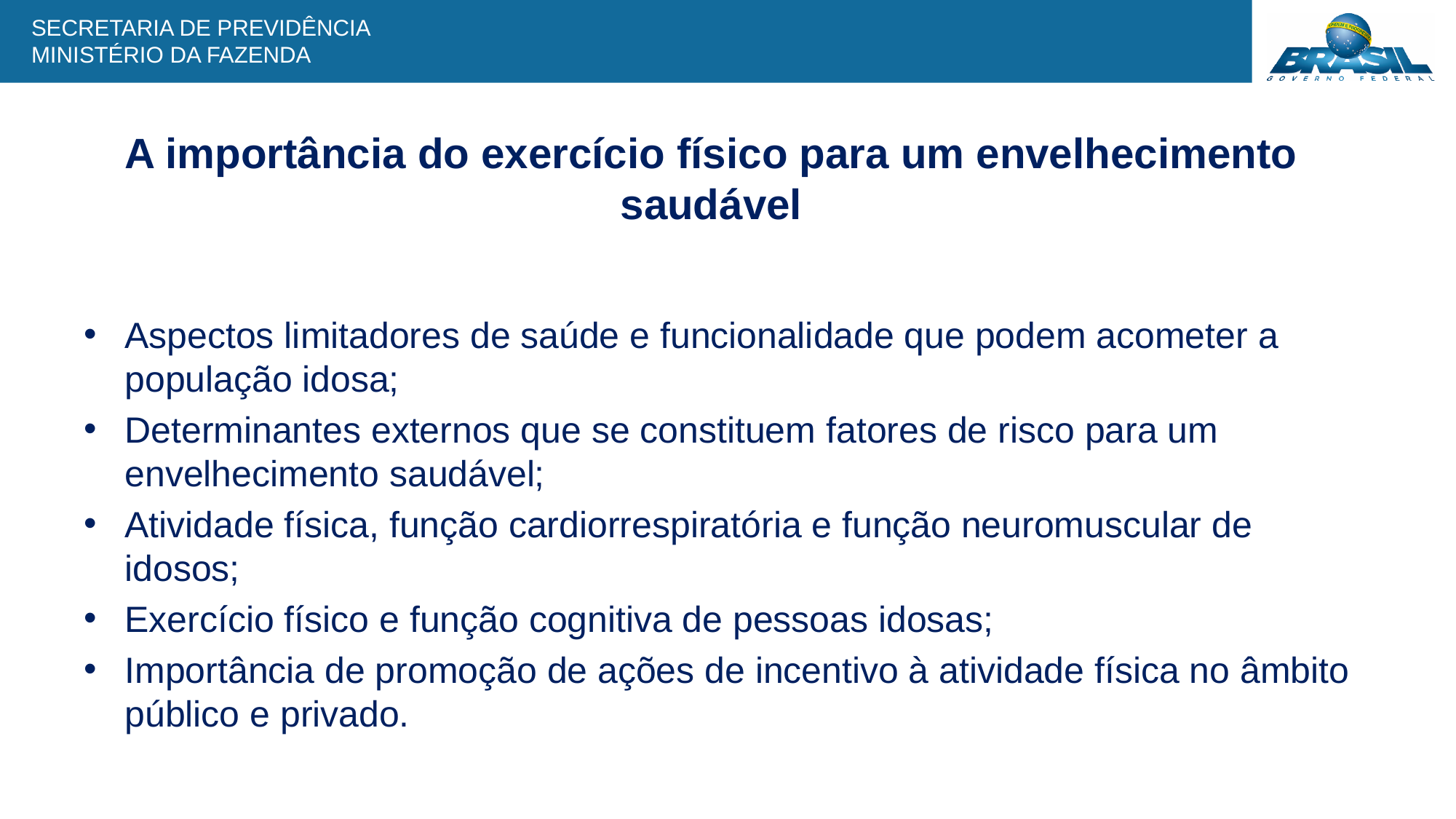

# A importância do exercício físico para um envelhecimento saudável
Aspectos limitadores de saúde e funcionalidade que podem acometer a população idosa;
Determinantes externos que se constituem fatores de risco para um envelhecimento saudável;
Atividade física, função cardiorrespiratória e função neuromuscular de idosos;
Exercício físico e função cognitiva de pessoas idosas;
Importância de promoção de ações de incentivo à atividade física no âmbito público e privado.